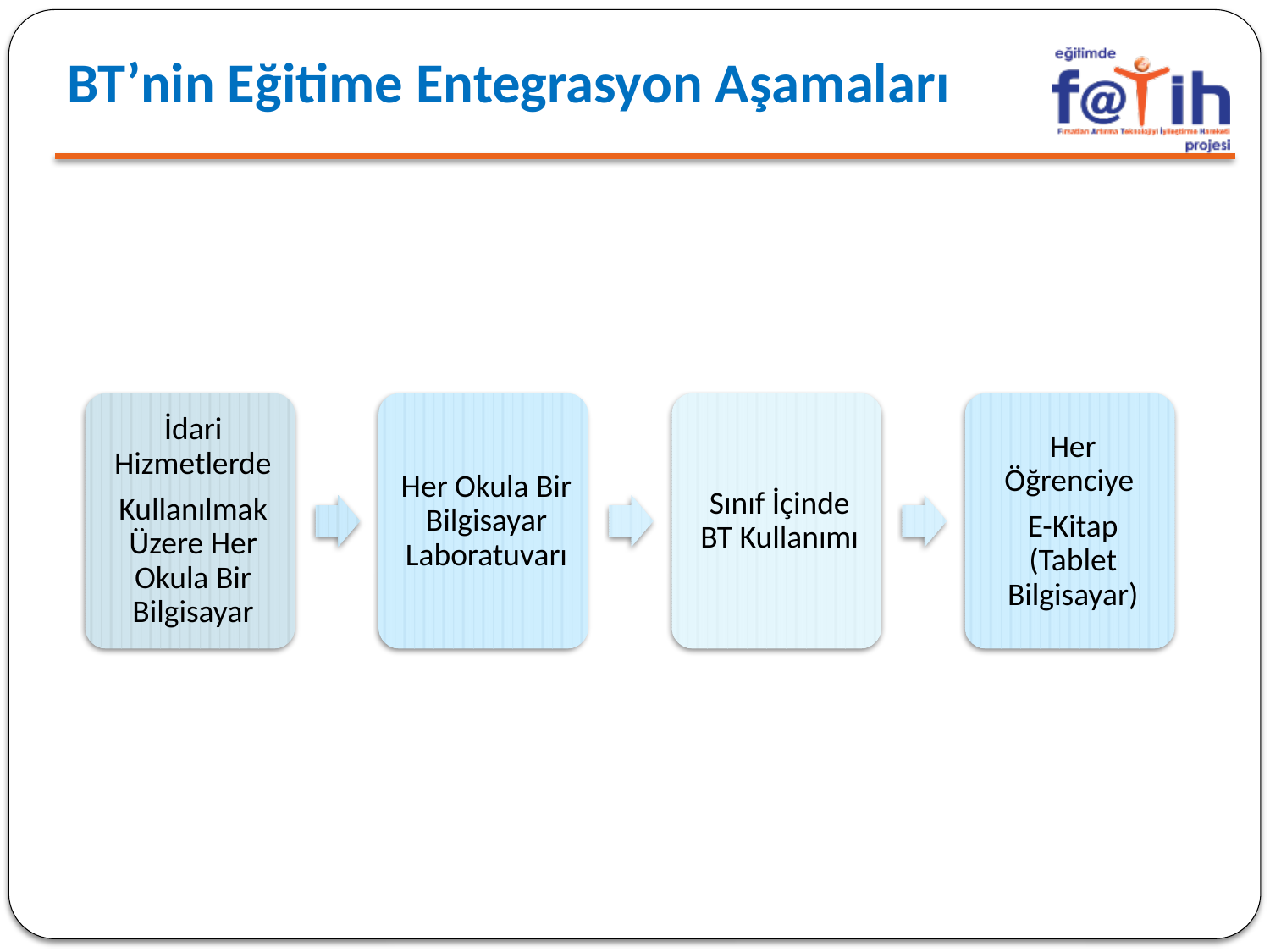

BT’nin Eğitime Entegrasyon Aşamaları

İdari Hizmetlerde
Kullanılmak Üzere Her Okula Bir Bilgisayar

Her Okula Bir Bilgisayar Laboratuvarı

Sınıf İçinde BT Kullanımı

Her Öğrenciye
E-Kitap (Tablet Bilgisayar)